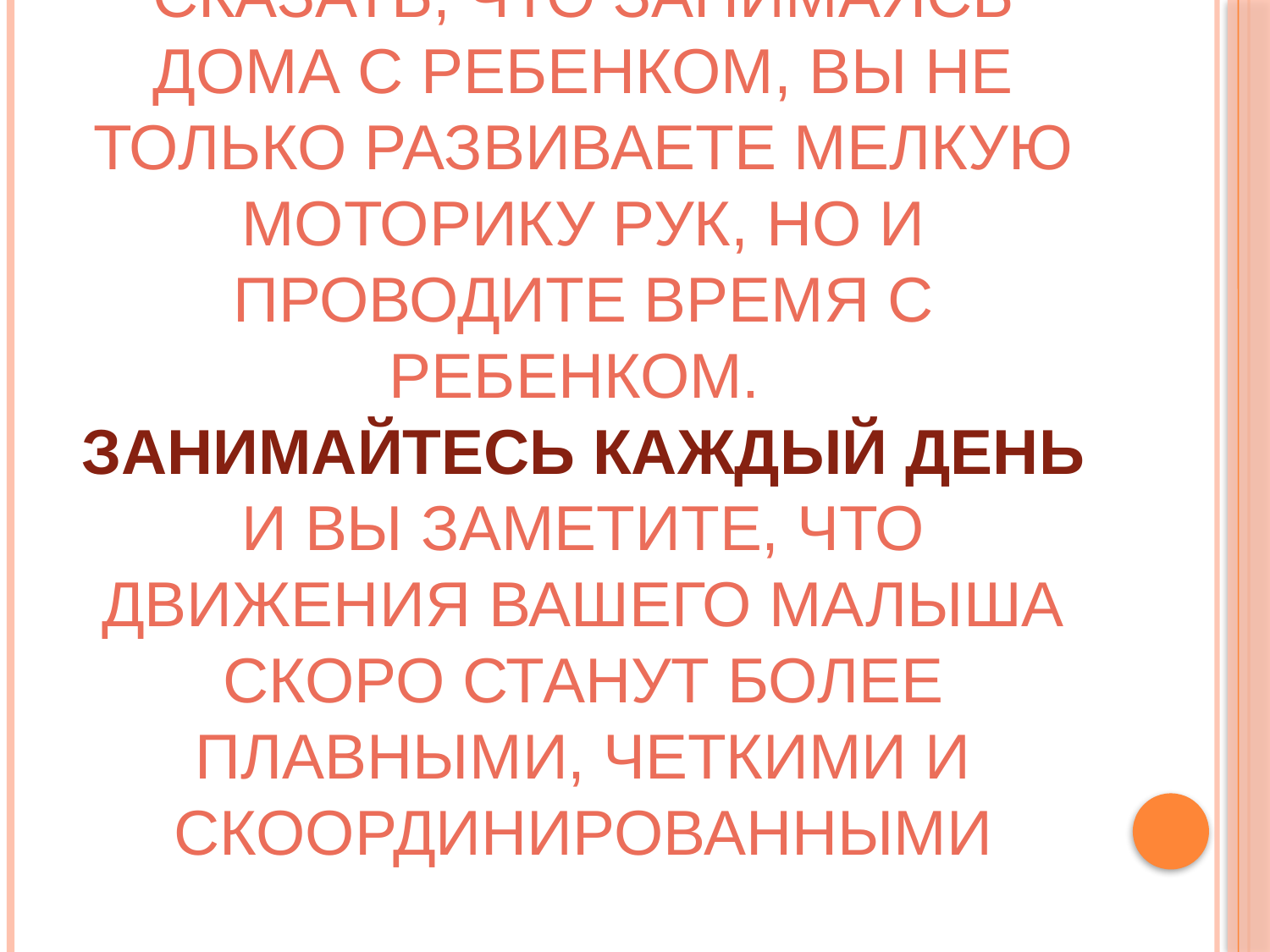

# В заключении хочется сказать, что занимаясь дома с ребенком, Вы не только развиваете мелкую моторику рук, но и проводите время с ребенком. Занимайтесь каждый день и Вы заметите, что движения вашего малыша скоро станут более плавными, четкими и скоординированными